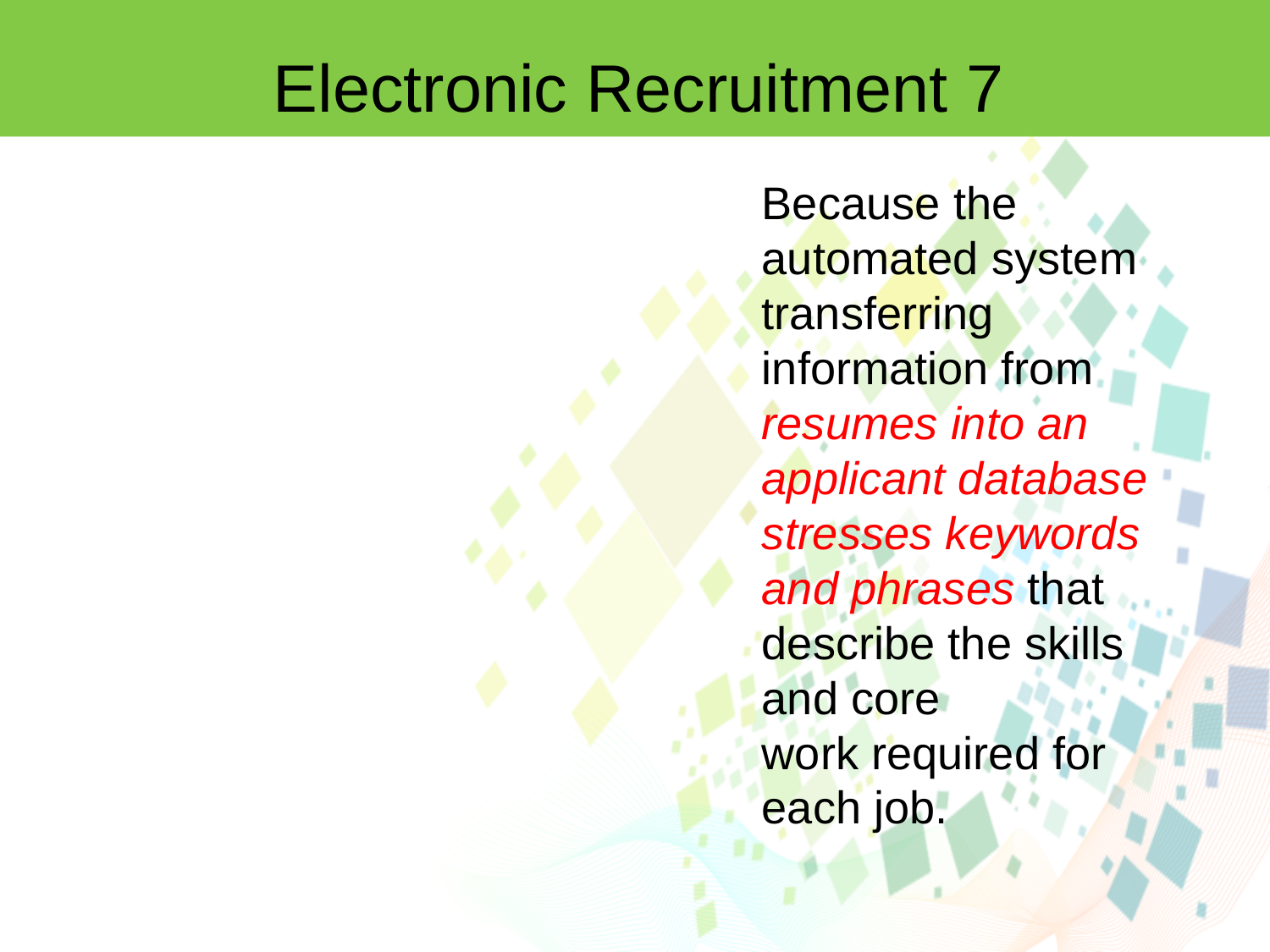

Electronic Recruitment 7
Because the automated system transferring information from resumes into an
applicant database stresses keywords and phrases that describe the skills and core
work required for each job.